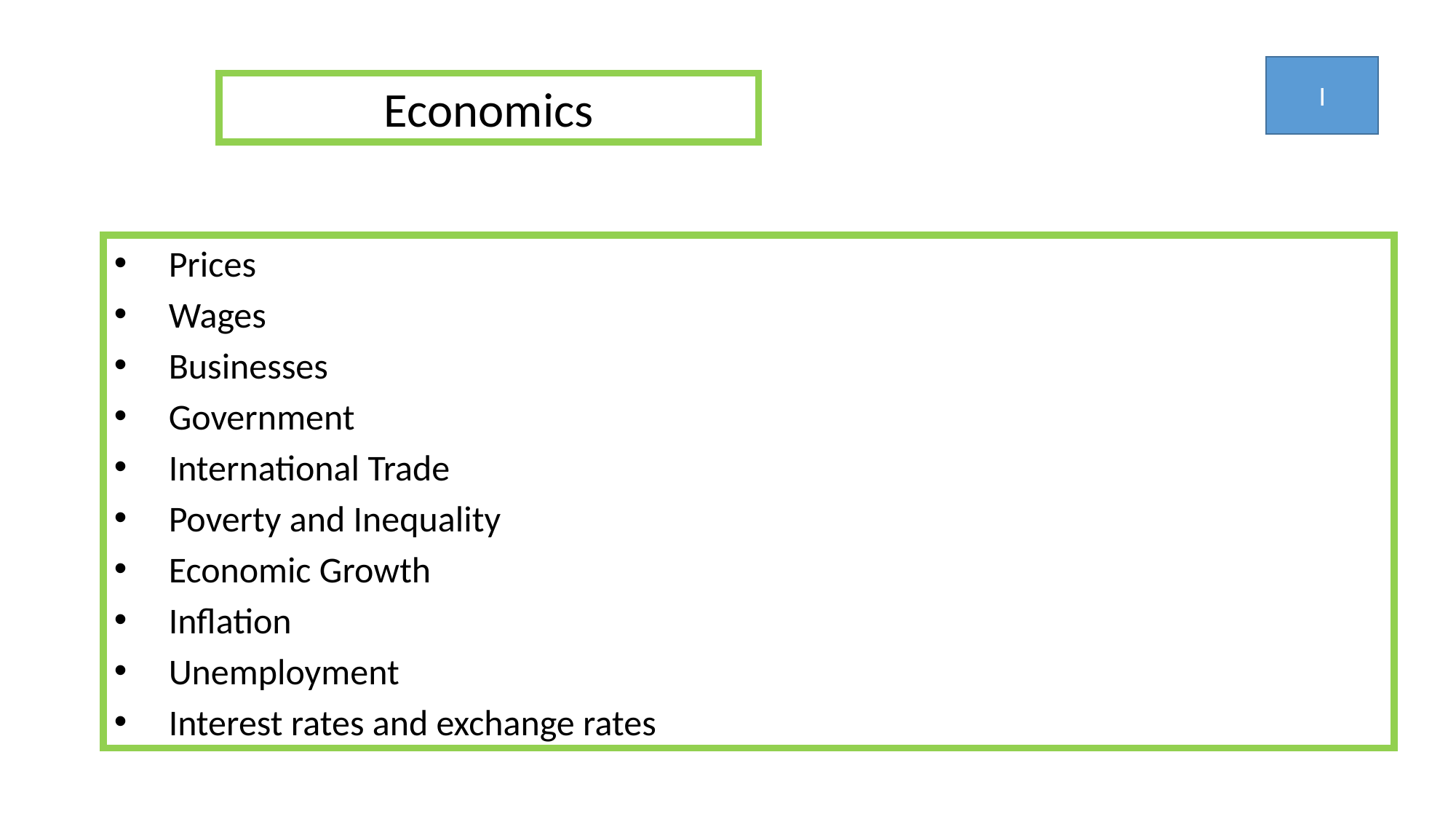

I
Economics
Prices
Wages
Businesses
Government
International Trade
Poverty and Inequality
Economic Growth
Inflation
Unemployment
Interest rates and exchange rates